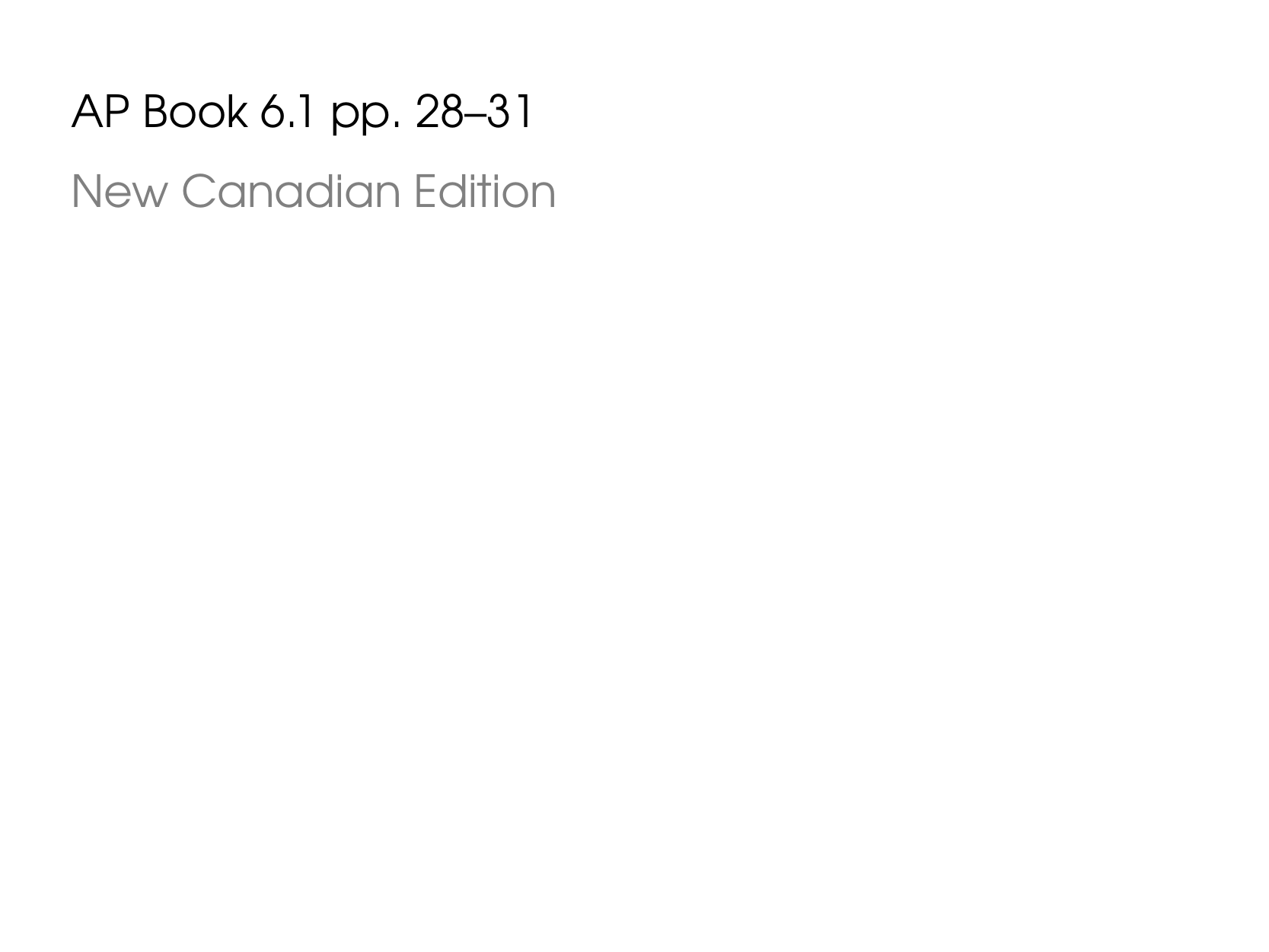

AP Book 6.1 pp. 28–31
New Canadian Edition